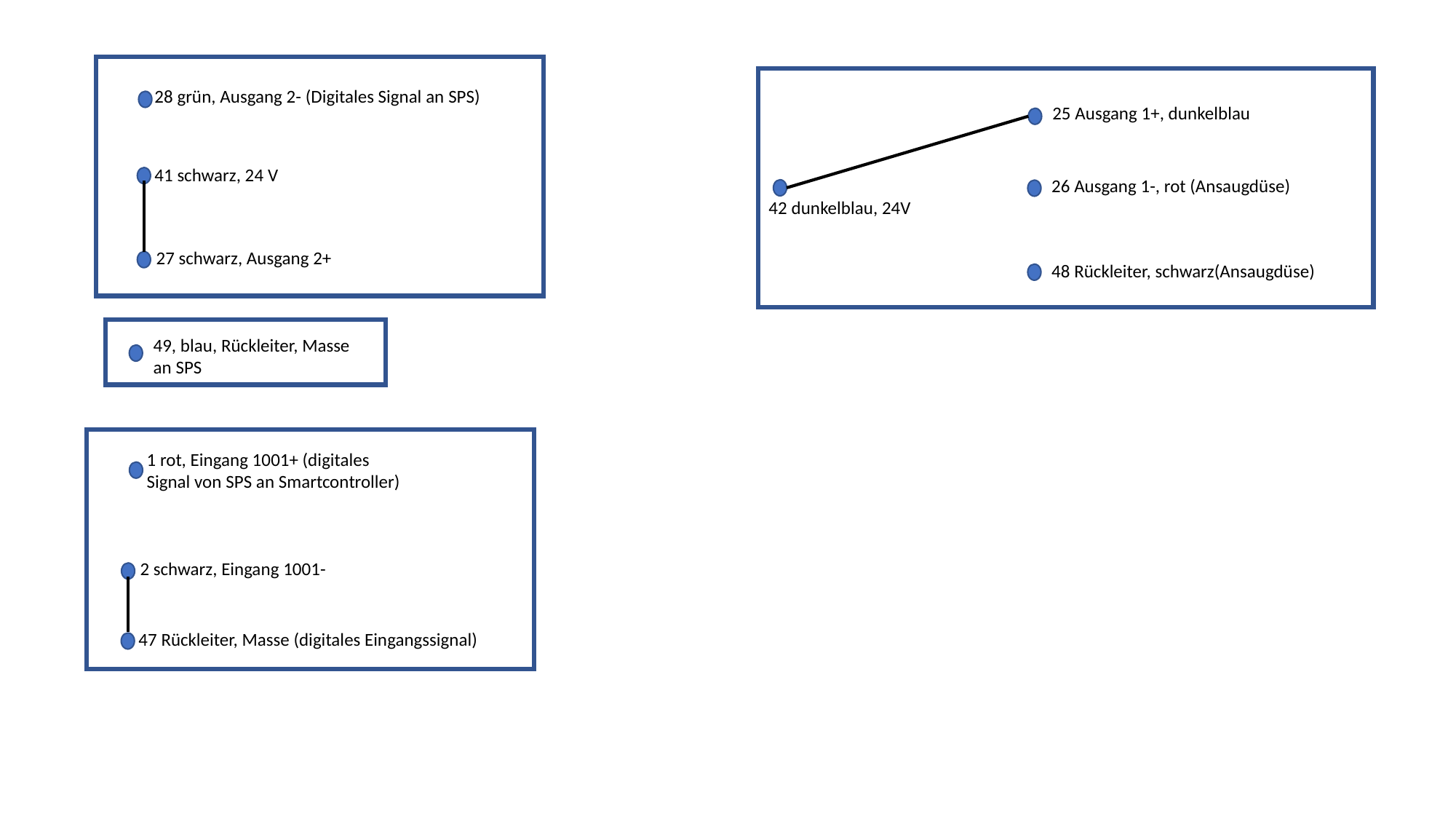

28 grün, Ausgang 2- (Digitales Signal an SPS)

25 Ausgang 1+, dunkelblau

41 schwarz, 24 V

26 Ausgang 1-, rot (Ansaugdüse)

42 dunkelblau, 24V
27 schwarz, Ausgang 2+

48 Rückleiter, schwarz(Ansaugdüse)

49, blau, Rückleiter, Masse an SPS

1 rot, Eingang 1001+ (digitales Signal von SPS an Smartcontroller)

2 schwarz, Eingang 1001-

47 Rückleiter, Masse (digitales Eingangssignal)